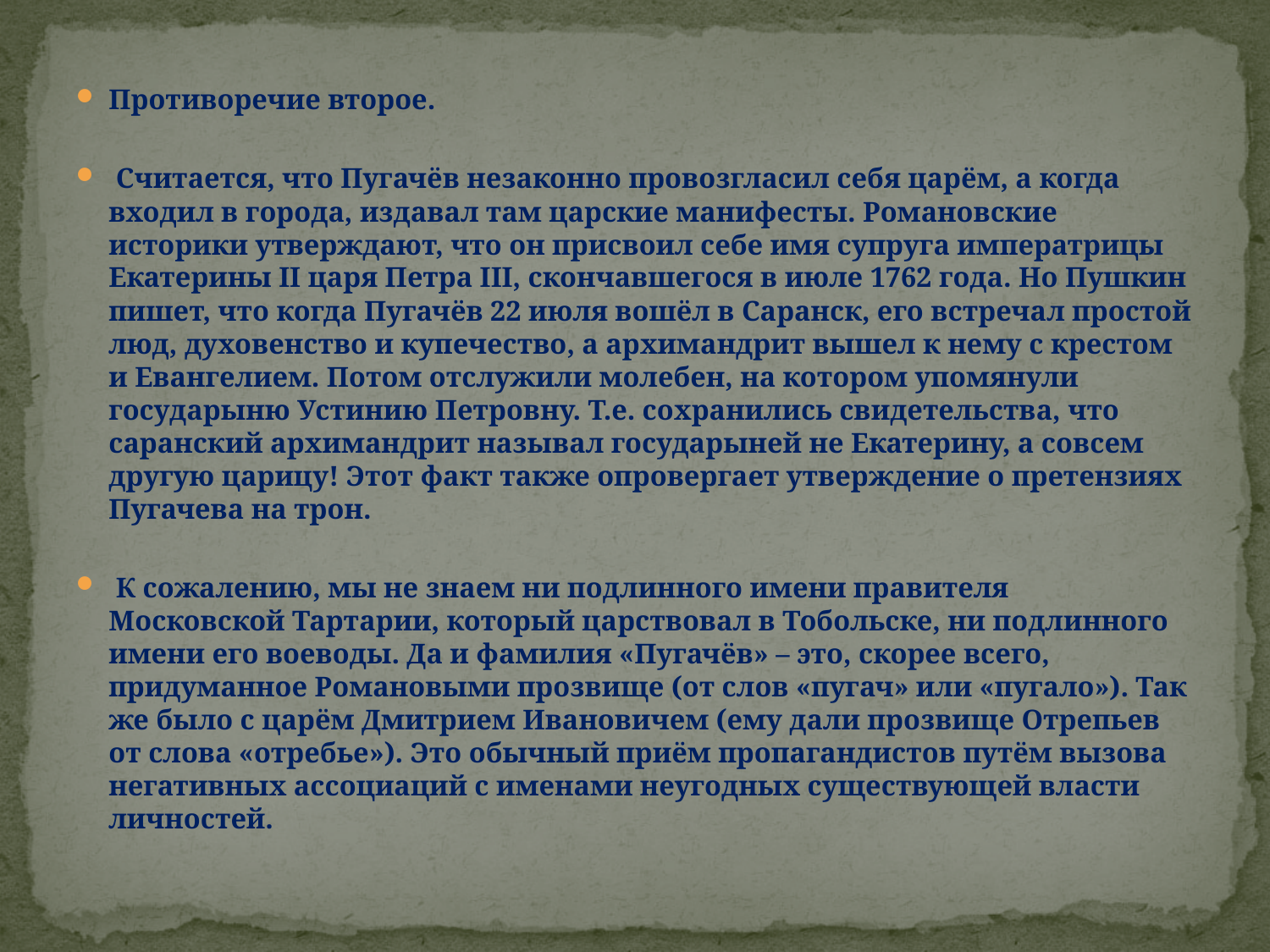

#
Противоречие второе.

 Считается, что Пугачёв незаконно провозгласил себя царём, а когда входил в города, издавал там царские манифесты. Романовские историки утверждают, что он присвоил себе имя супруга императрицы Екатерины II царя Петра III, скончавшегося в июле 1762 года. Но Пушкин пишет, что когда Пугачёв 22 июля вошёл в Саранск, его встречал простой люд, духовенство и купечество, а архимандрит вышел к нему с крестом и Евангелием. Потом отслужили молебен, на котором упомянули государыню Устинию Петровну. Т.е. сохранились свидетельства, что саранский архимандрит называл государыней не Екатерину, а совсем другую царицу! Этот факт также опровергает утверждение о претензиях Пугачева на трон.

 К сожалению, мы не знаем ни подлинного имени правителя Московской Тартарии, который царствовал в Тобольске, ни подлинного имени его воеводы. Да и фамилия «Пугачёв» – это, скорее всего, придуманное Романовыми прозвище (от слов «пугач» или «пугало»). Так же было с царём Дмитрием Ивановичем (ему дали прозвище Отрепьев от слова «отребье»). Это обычный приём пропагандистов путём вызова негативных ассоциаций с именами неугодных существующей власти личностей.